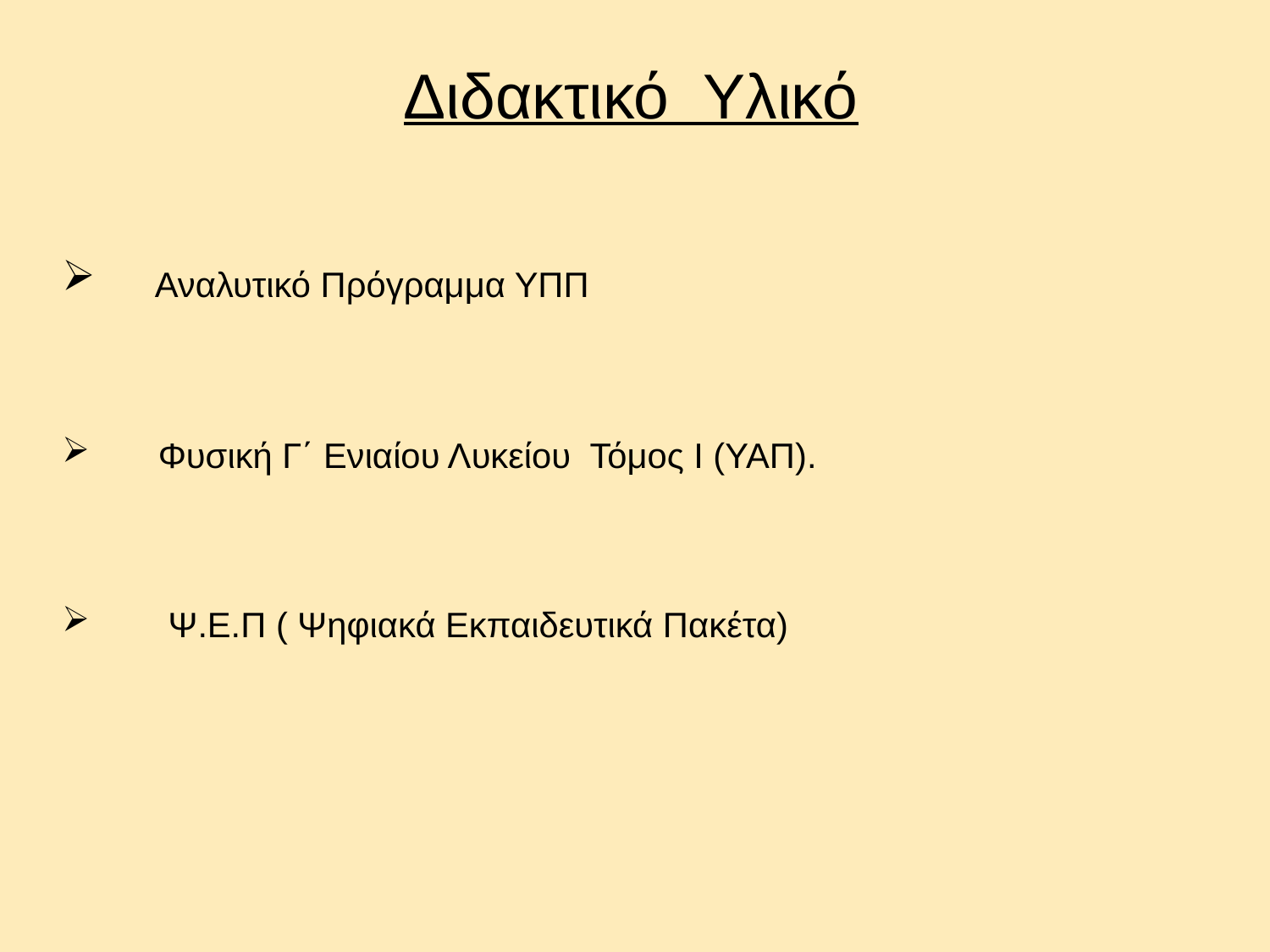

Διδακτικό  Υλικό
     Αναλυτικό Πρόγραμμα ΥΠΠ

       Φυσική Γ΄ Ενιαίου Λυκείου  Τόμος Ι (ΥΑΠ).

        Ψ.Ε.Π ( Ψηφιακά Εκπαιδευτικά Πακέτα)